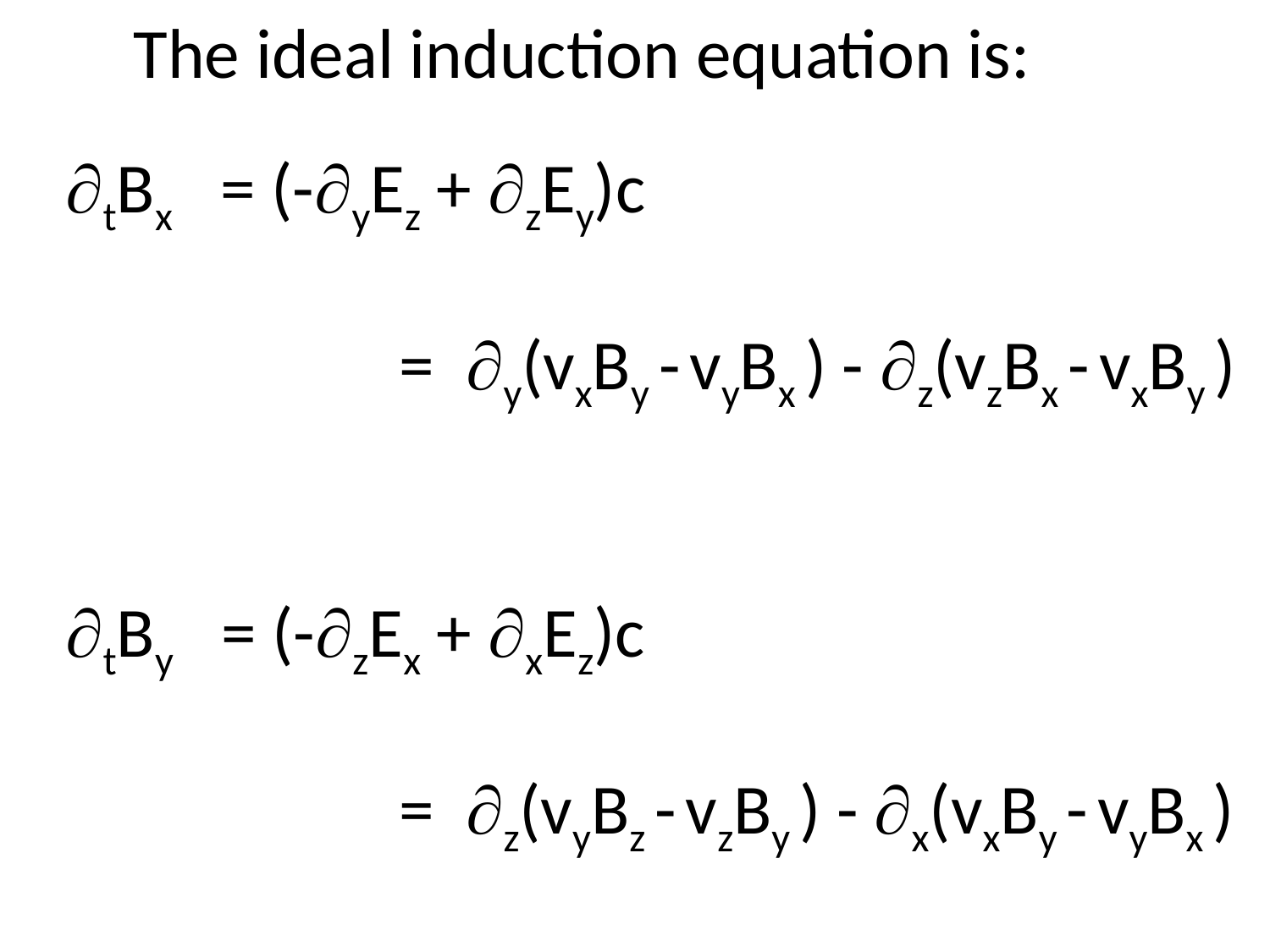

# The ideal induction equation is:
∂tBx   = (-∂yEz + ∂zEy)c
			  =  ∂y(vxBy - vyBx ) - ∂z(vzBx - vxBy )

∂tBy   = (-∂zEx + ∂xEz)c
			  =  ∂z(vyBz - vzBy ) - ∂x(vxBy - vyBx )

∂tBz   = (-∂xEy + ∂yEx)c
			  =  ∂x(vzBx - vxBz ) - ∂y(vyBz - vzBy )